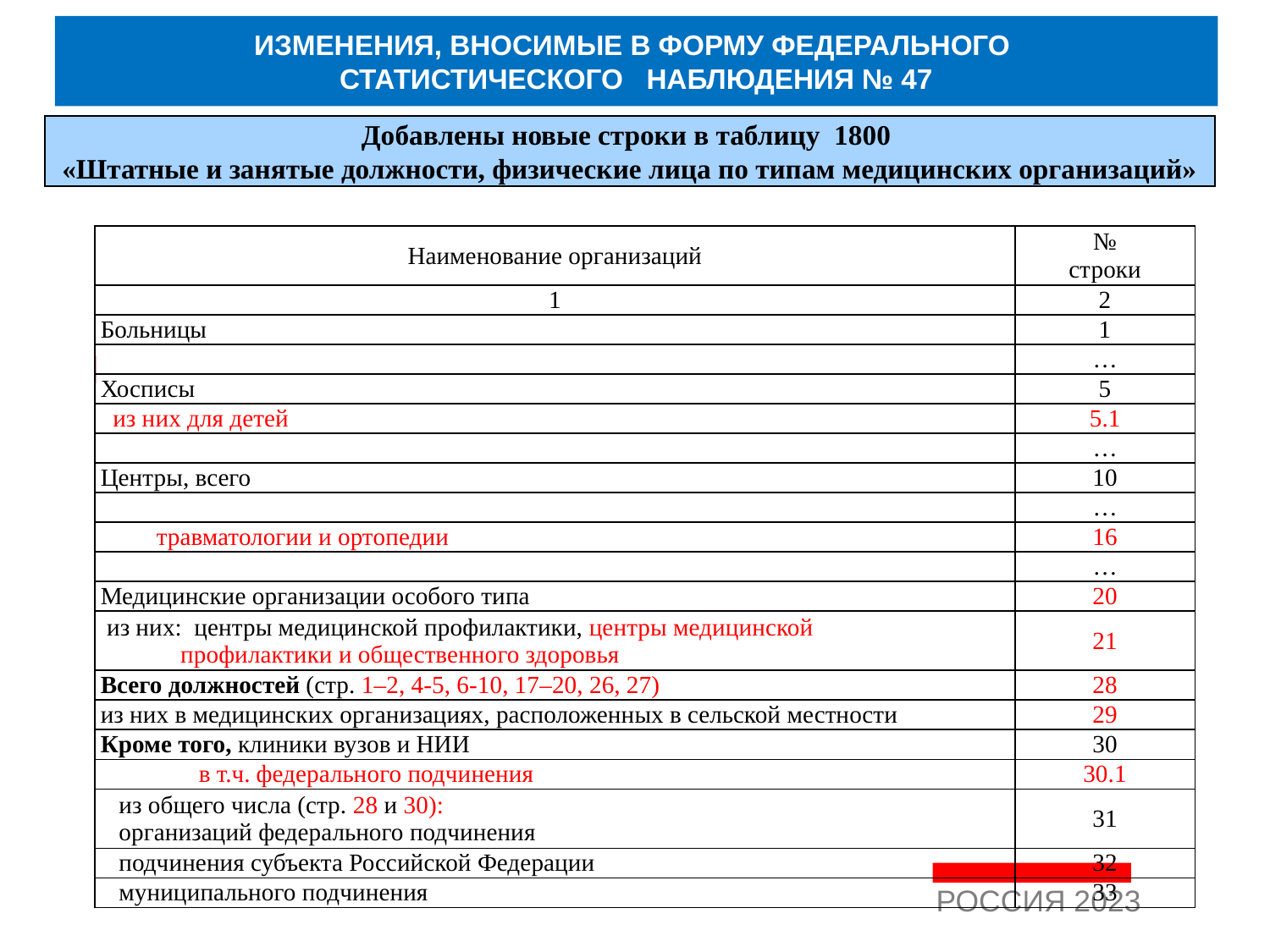

ИЗМЕНЕНИЯ, ВНОСИМЫЕ В ФОРМУ ФЕДЕРАЛЬНОГО
СТАТИСТИЧЕСКОГО   НАБЛЮДЕНИЯ № 47
Добавлены новые строки в таблицу  1800
«Штатные и занятые должности, физические лица по типам медицинских организаций»

| Наименование организаций | № строки |
| --- | --- |
| 1 | 2 |
| Больницы | 1 |
|  | … |
| Хосписы | 5 |
| из них для детей | 5.1 |
|  | … |
| Центры, всего | 10 |
|  | … |
| травматологии и ортопедии | 16 |
|  | … |
| Медицинские организации особого типа | 20 |
| из них: центры медицинской профилактики, центры медицинской профилактики и общественного здоровья | 21 |
| Всего должностей (стр. 1–2, 4-5, 6-10, 17–20, 26, 27) | 28 |
| из них в медицинских организациях, расположенных в сельской местности | 29 |
| Кроме того, клиники вузов и НИИ | 30 |
| в т.ч. федерального подчинения | 30.1 |
| из общего числа (стр. 28 и 30): организаций федерального подчинения | 31 |
| подчинения субъекта Российской Федерации | 32 |
| муниципального подчинения | 33 |

РОССИЯ 2023